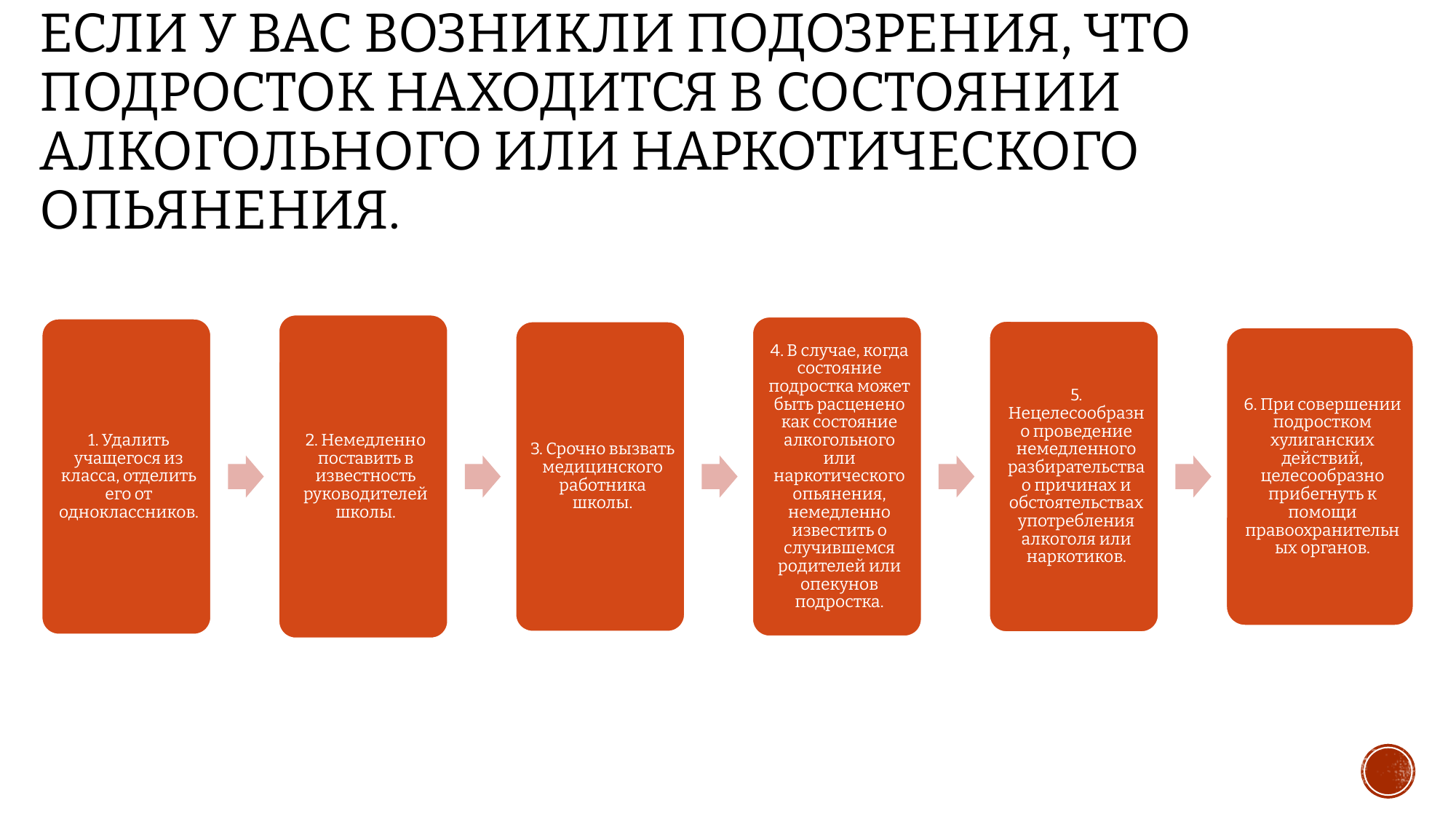

# Если у Вас возникли подозрения, что подросток находится в состоянии алкогольного или наркотического опьянения.
1. Удалить учащегося из класса, отделить его от одноклассников.

2. Немедленно поставить в известность руководителей школы.

3. Срочно вызвать медицинского работника школы.

4. В случае, когда состояние подростка может быть расценено как состояние алкогольного или наркотического опьянения, немедленно известить о случившемся родителей или опекунов подростка.

5. Нецелесообразно проведение немедленного разбирательства о причинах и обстоятельствах употребления алкоголя или наркотиков.

6. При совершении подростком хулиганских действий, целесообразно прибегнуть к помощи правоохранительных органов.